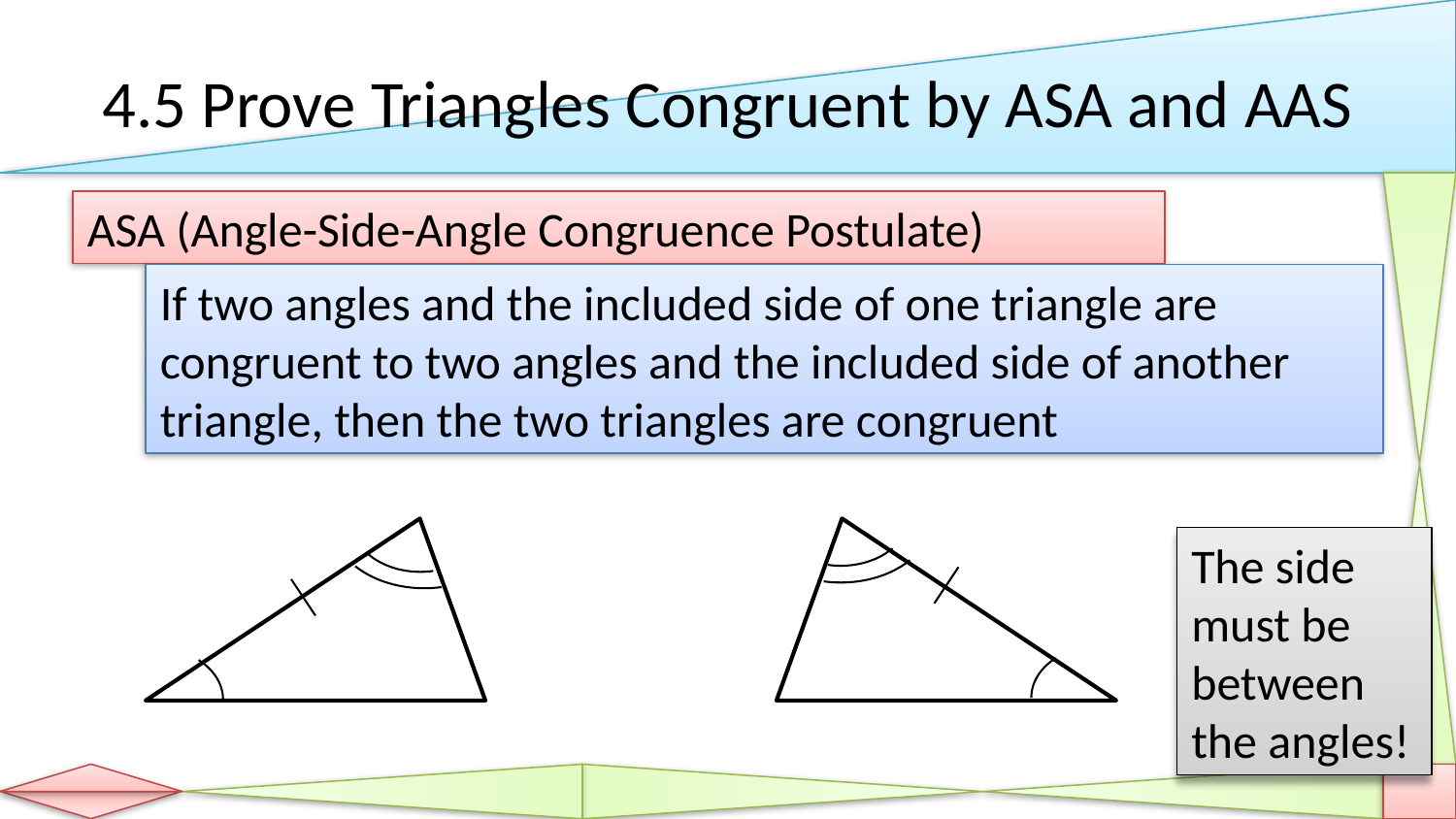

# 4.5 Prove Triangles Congruent by ASA and AAS
ASA (Angle-Side-Angle Congruence Postulate)
If two angles and the included side of one triangle are congruent to two angles and the included side of another triangle, then the two triangles are congruent

The side must be between the angles!